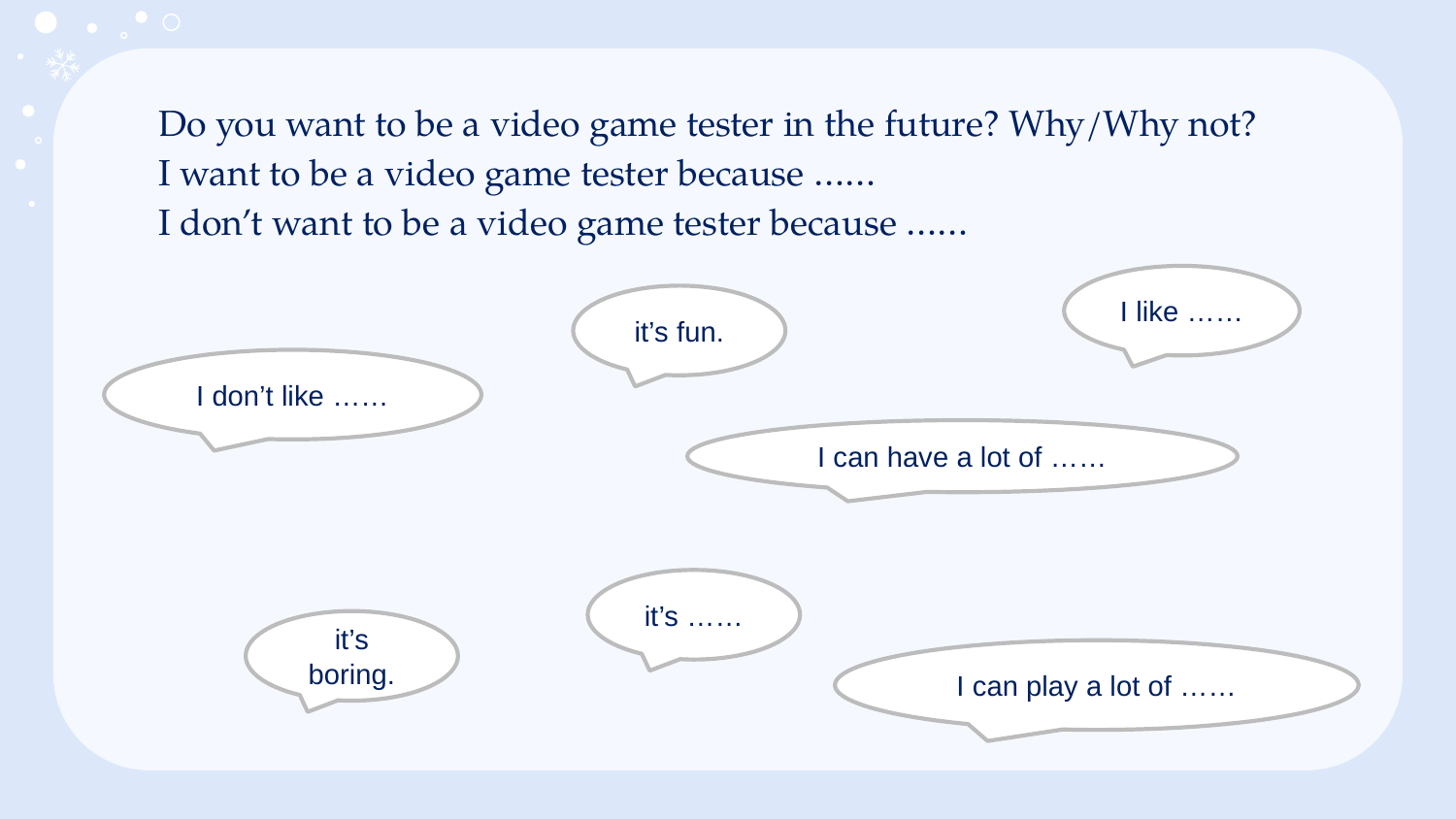

Do you want to be a video game tester in the future? Why/Why not?
I want to be a video game tester because ……
I don’t want to be a video game tester because ……
I like ……
it’s fun.
I don’t like ……
I can have a lot of ……
it’s ……
it’s boring.
I can play a lot of ……